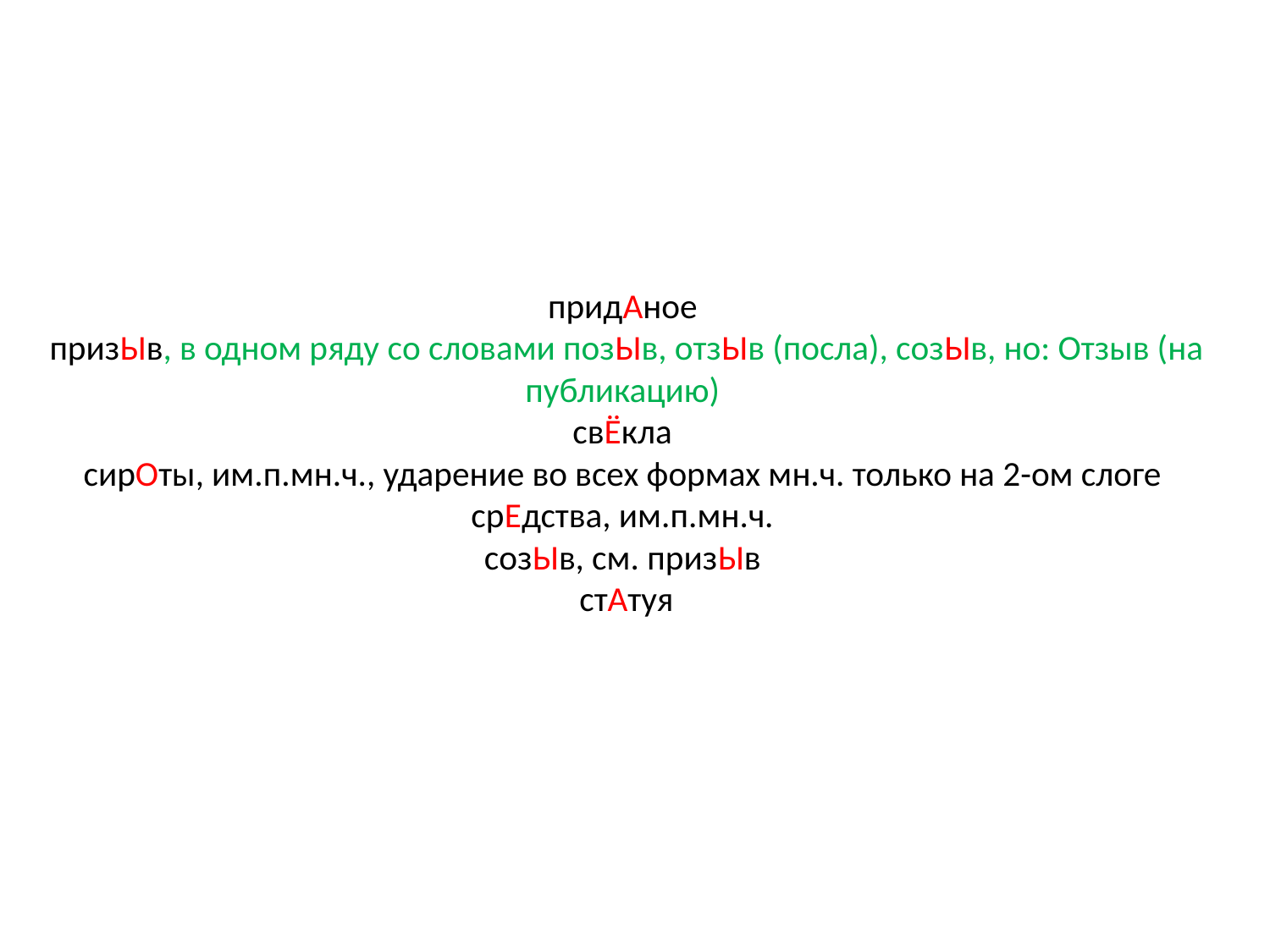

# придАное призЫв, в одном ряду со словами позЫв, отзЫв (посла), созЫв, но: Отзыв (на публикацию) свЁкла сирОты, им.п.мн.ч., ударение во всех формах мн.ч. только на 2-ом слоге срЕдства, им.п.мн.ч. созЫв, см. призЫв стАтуя